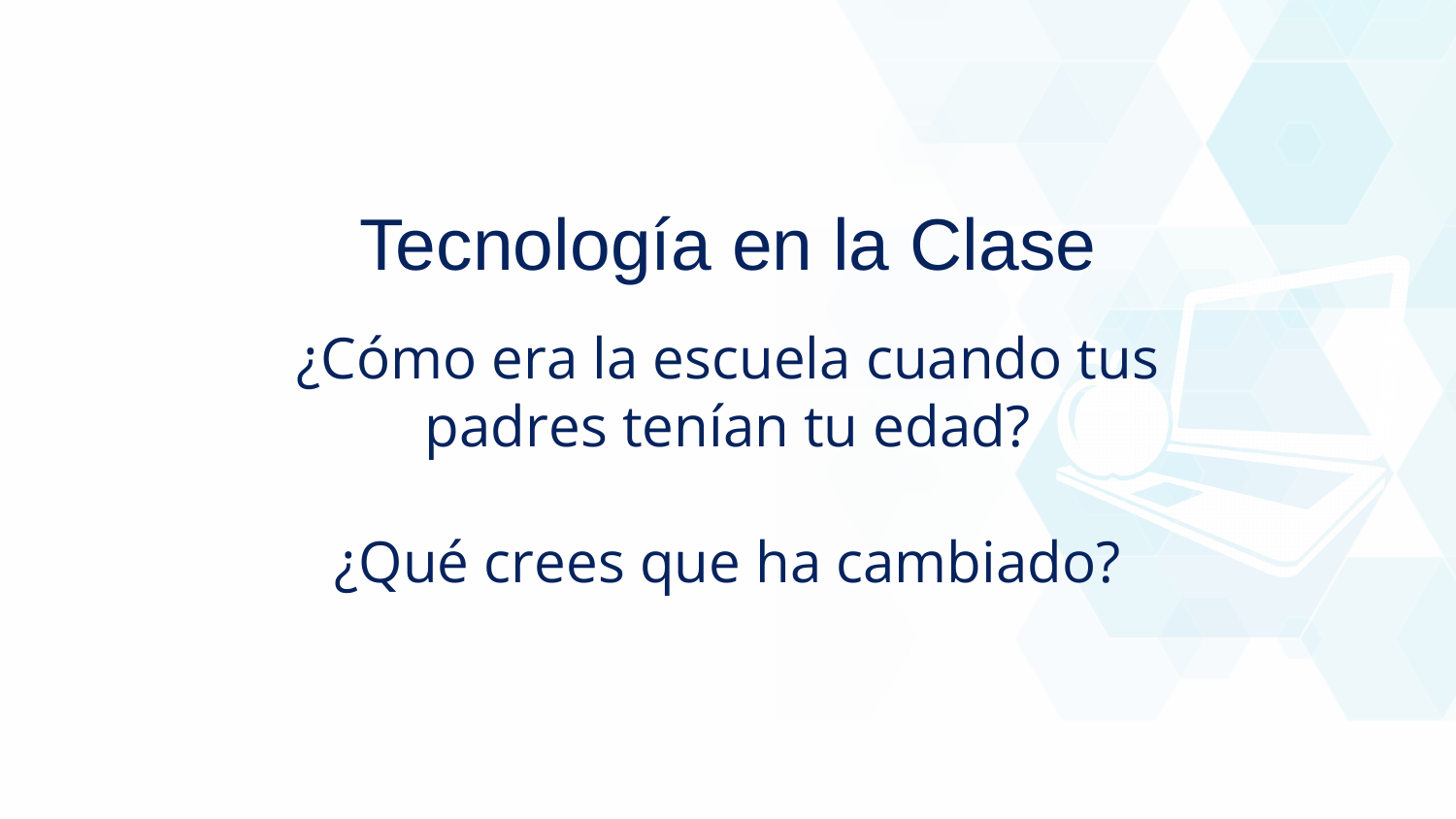

Tecnología en la Clase
¿Cómo era la escuela cuando tus padres tenían tu edad?

¿Qué crees que ha cambiado?